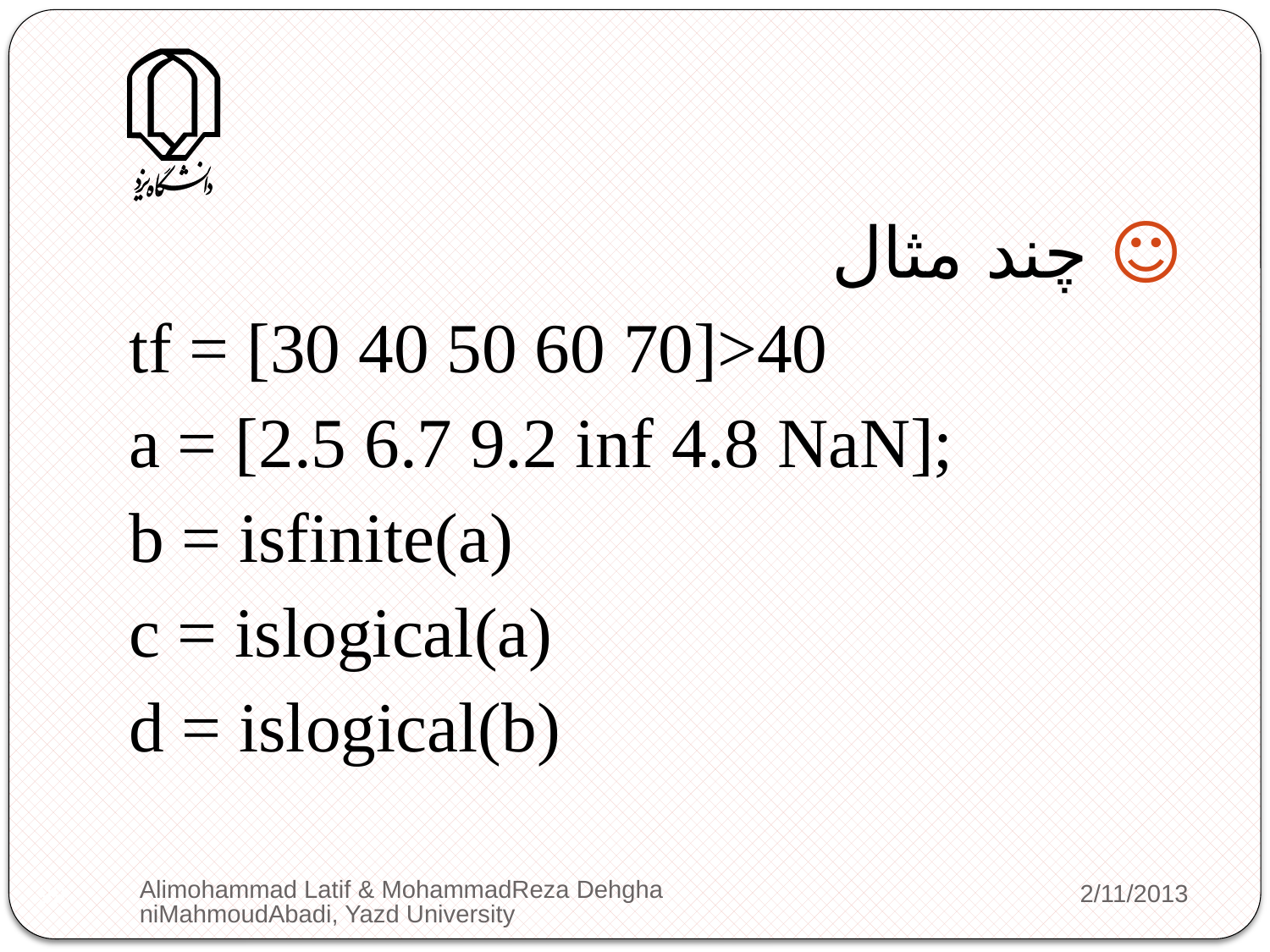

☺ چند مثال
tf = [30 40 50 60 70]>40
a = [2.5 6.7 9.2 inf 4.8 NaN];
b = isfinite(a)
c = islogical(a)
d = islogical(b)
Alimohammad Latif & MohammadReza DehghaniMahmoudAbadi, Yazd University
2/11/2013
99